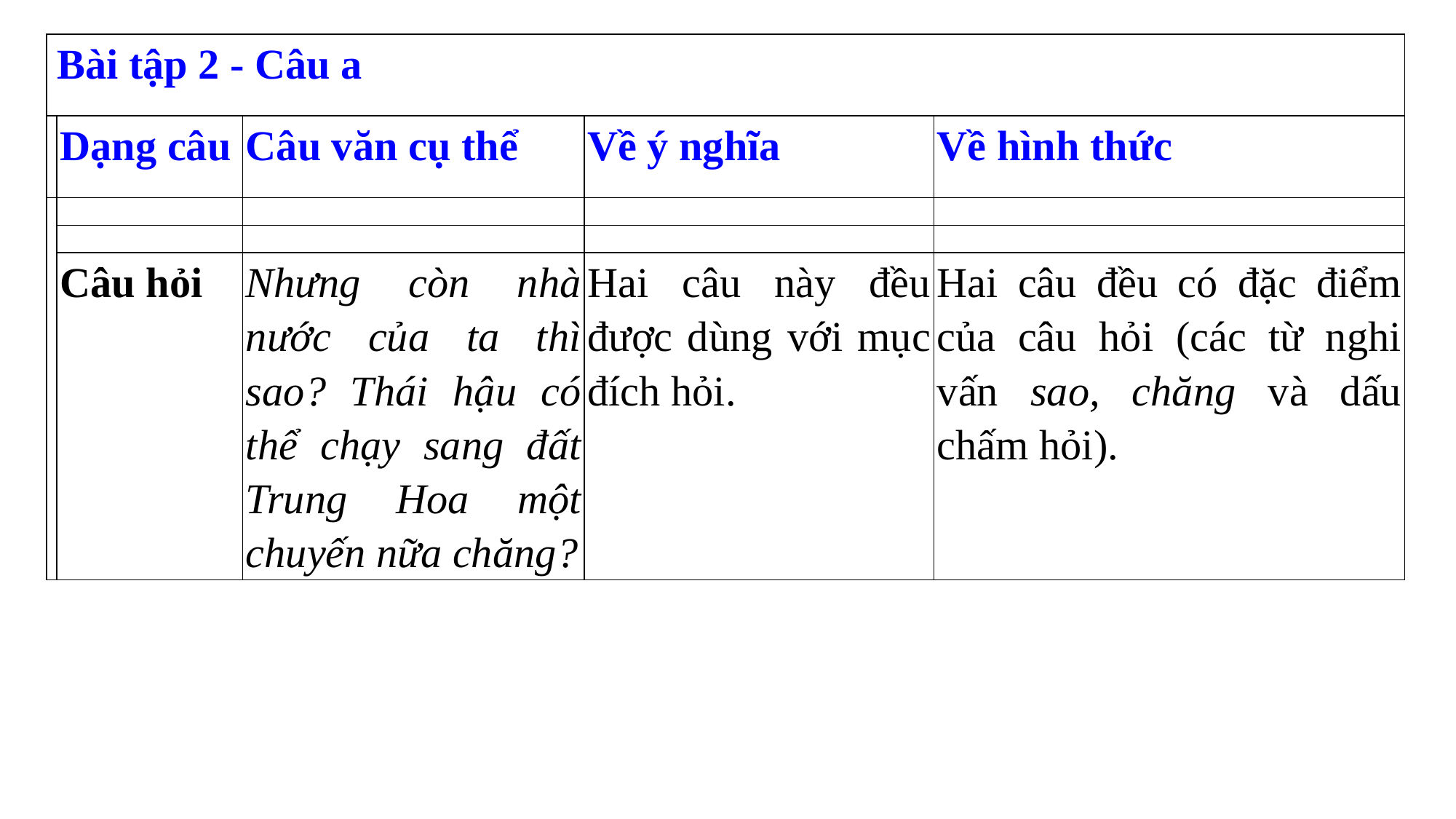

| Bài tập 2 - Câu a |  |  |  |  |
| --- | --- | --- | --- | --- |
|  | Dạng câu | Câu văn cụ thể | Về ý nghĩa | Về hình thức |
|  |  |  |  |  |
|  |  |  |  |  |
|  | Câu hỏi | Nhưng còn nhà nước của ta thì sao? Thái hậu có thể chạy sang đất Trung Hoa một chuyến nữa chăng? | Hai câu này đều được dùng với mục đích hỏi. | Hai câu đều có đặc điểm của câu hỏi (các từ nghi vấn sao, chăng và dấu chấm hỏi). |